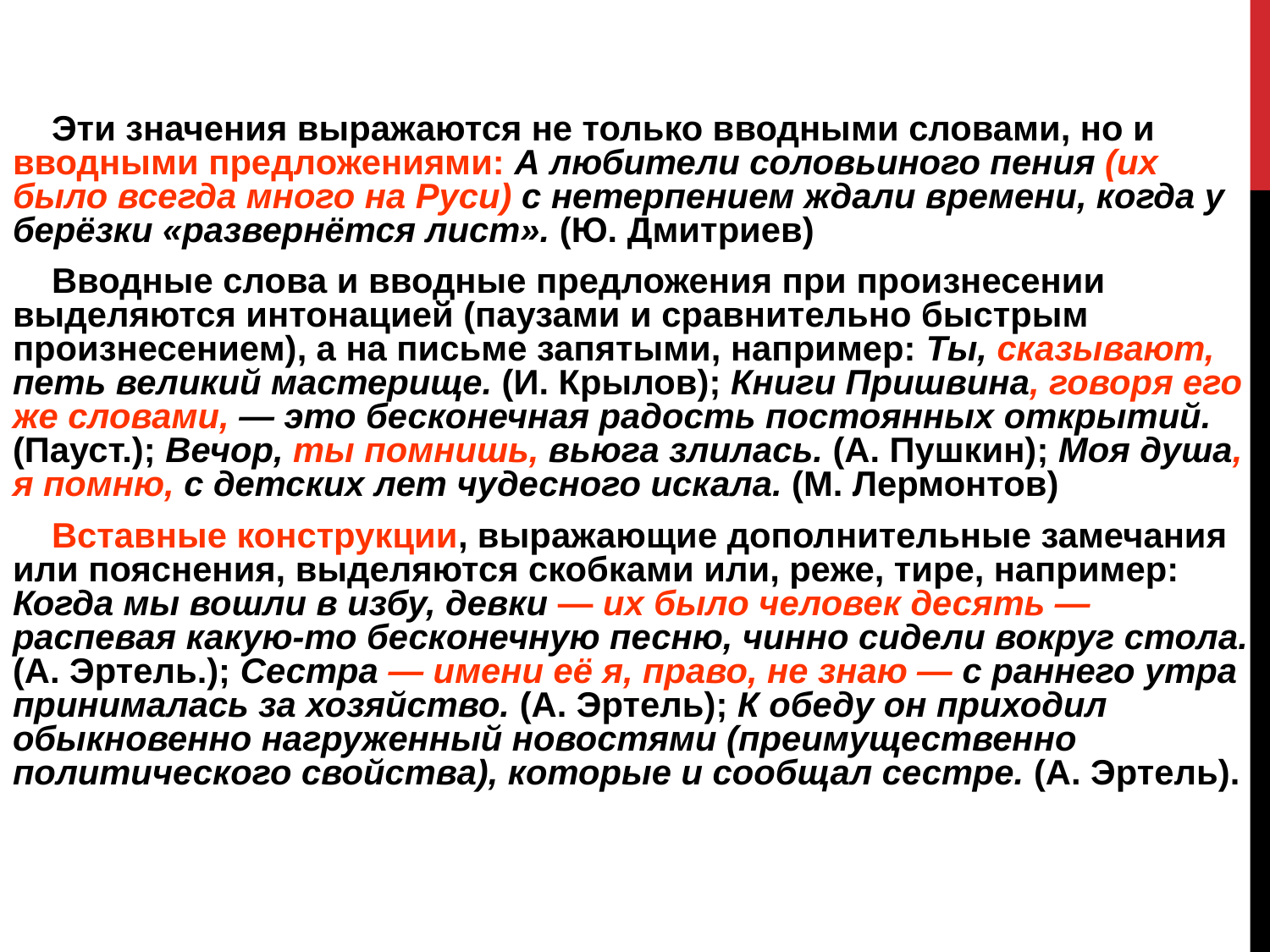

Эти значения выражаются не только вводными словами, но и вводными предложениями: А любители соловьиного пения (их было всегда много на Руси) с нетерпением ждали времени, когда у берёзки «развернётся лист». (Ю. Дмитриев)
    Вводные слова и вводные предложения при произнесении выделяются интонацией (паузами и сравнительно быстрым произнесением), а на письме запятыми, например: Ты, сказывают, петь великий мастерище. (И. Крылов); Книги Пришвина, говоря его же словами, — это бесконечная радость постоянных открытий. (Пауст.); Вечор, ты помнишь, вьюга злилась. (А. Пушкин); Моя душа, я помню, с детских лет чудесного искала. (М. Лермонтов)
    Вставные конструкции, выражающие дополнительные замечания или пояснения, выделяются скобками или, реже, тире, например: Когда мы вошли в избу, девки — их было человек десять — распевая какую-то бесконечную песню, чинно сидели вокруг стола. (А. Эртель.); Сестра — имени её я, право, не знаю — с раннего утра принималась за хозяйство. (А. Эртель); К обеду он приходил обыкновенно нагруженный новостями (преимущественно политического свойства), которые и сообщал сестре. (А. Эртель).